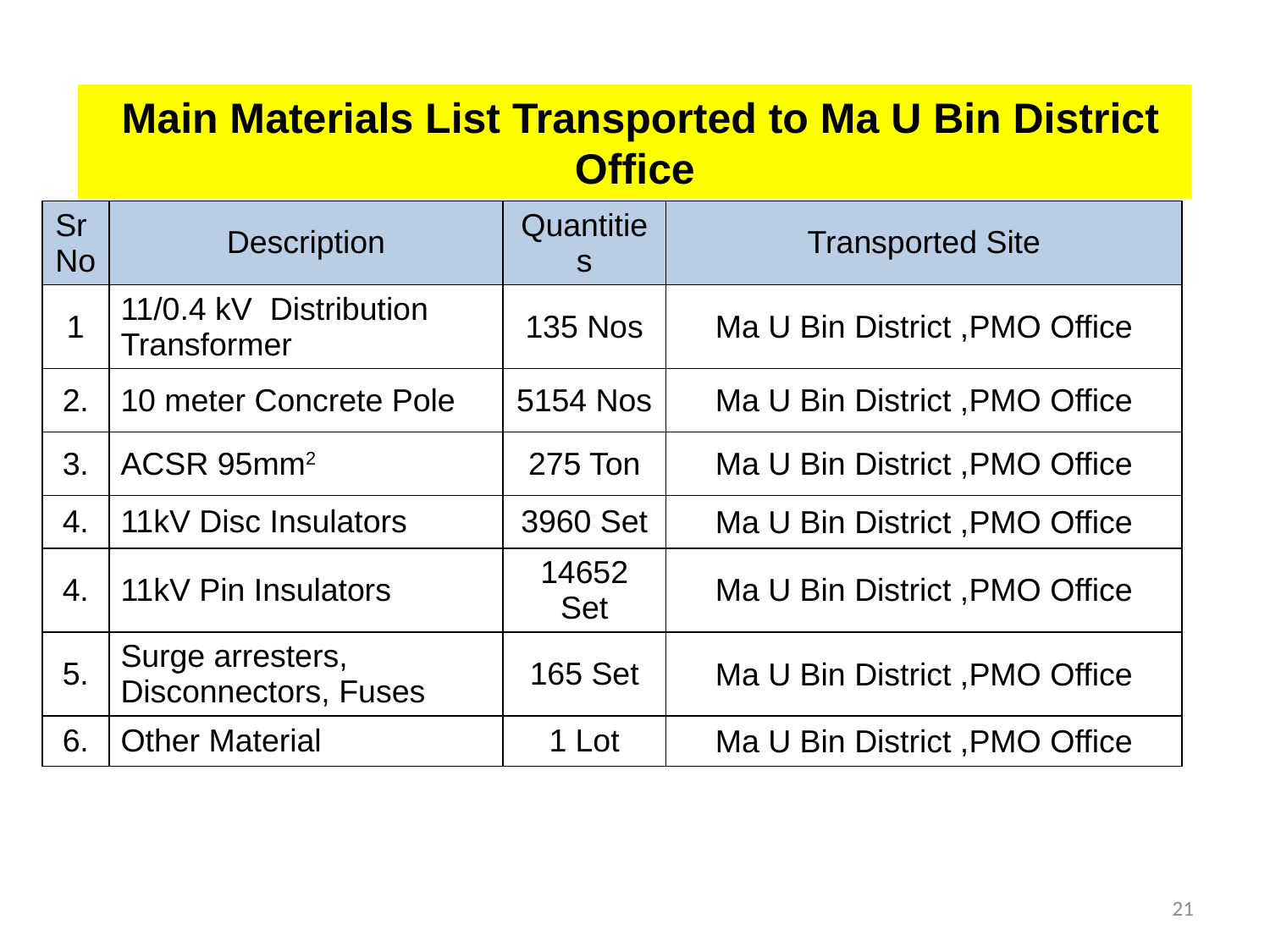

Main Materials List Transported to Ma U Bin District Office
| Sr No | Description | Quantities | Transported Site |
| --- | --- | --- | --- |
| 1 | 11/0.4 kV Distribution Transformer | 135 Nos | Ma U Bin District ,PMO Office |
| 2. | 10 meter Concrete Pole | 5154 Nos | Ma U Bin District ,PMO Office |
| 3. | ACSR 95mm2 | 275 Ton | Ma U Bin District ,PMO Office |
| 4. | 11kV Disc Insulators | 3960 Set | Ma U Bin District ,PMO Office |
| 4. | 11kV Pin Insulators | 14652 Set | Ma U Bin District ,PMO Office |
| 5. | Surge arresters, Disconnectors, Fuses | 165 Set | Ma U Bin District ,PMO Office |
| 6. | Other Material | 1 Lot | Ma U Bin District ,PMO Office |
21